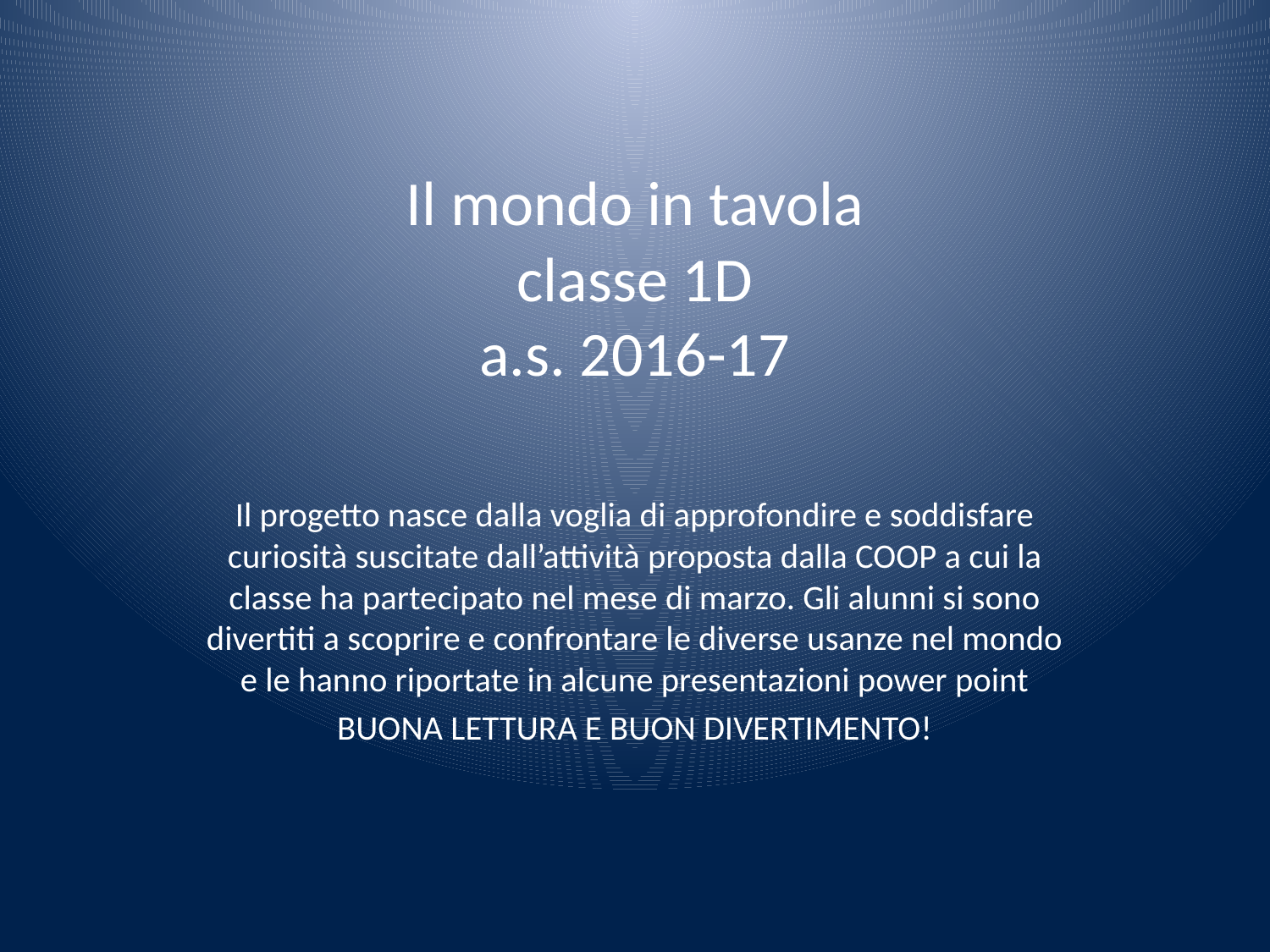

# Il mondo in tavola classe 1D a.s. 2016-17
Il progetto nasce dalla voglia di approfondire e soddisfare curiosità suscitate dall’attività proposta dalla COOP a cui la classe ha partecipato nel mese di marzo. Gli alunni si sono divertiti a scoprire e confrontare le diverse usanze nel mondo e le hanno riportate in alcune presentazioni power point
BUONA LETTURA E BUON DIVERTIMENTO!